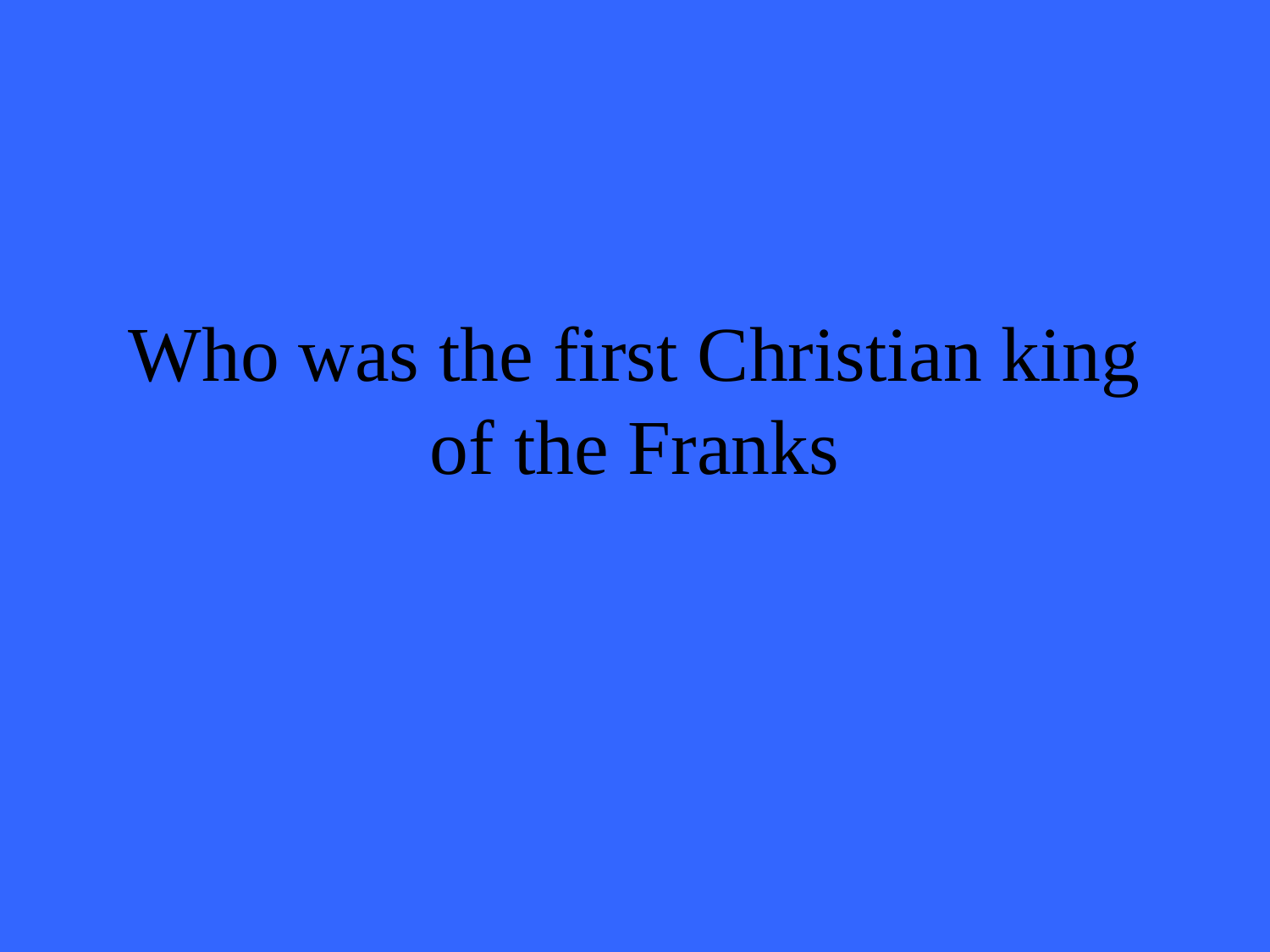

# Who was the first Christian king of the Franks